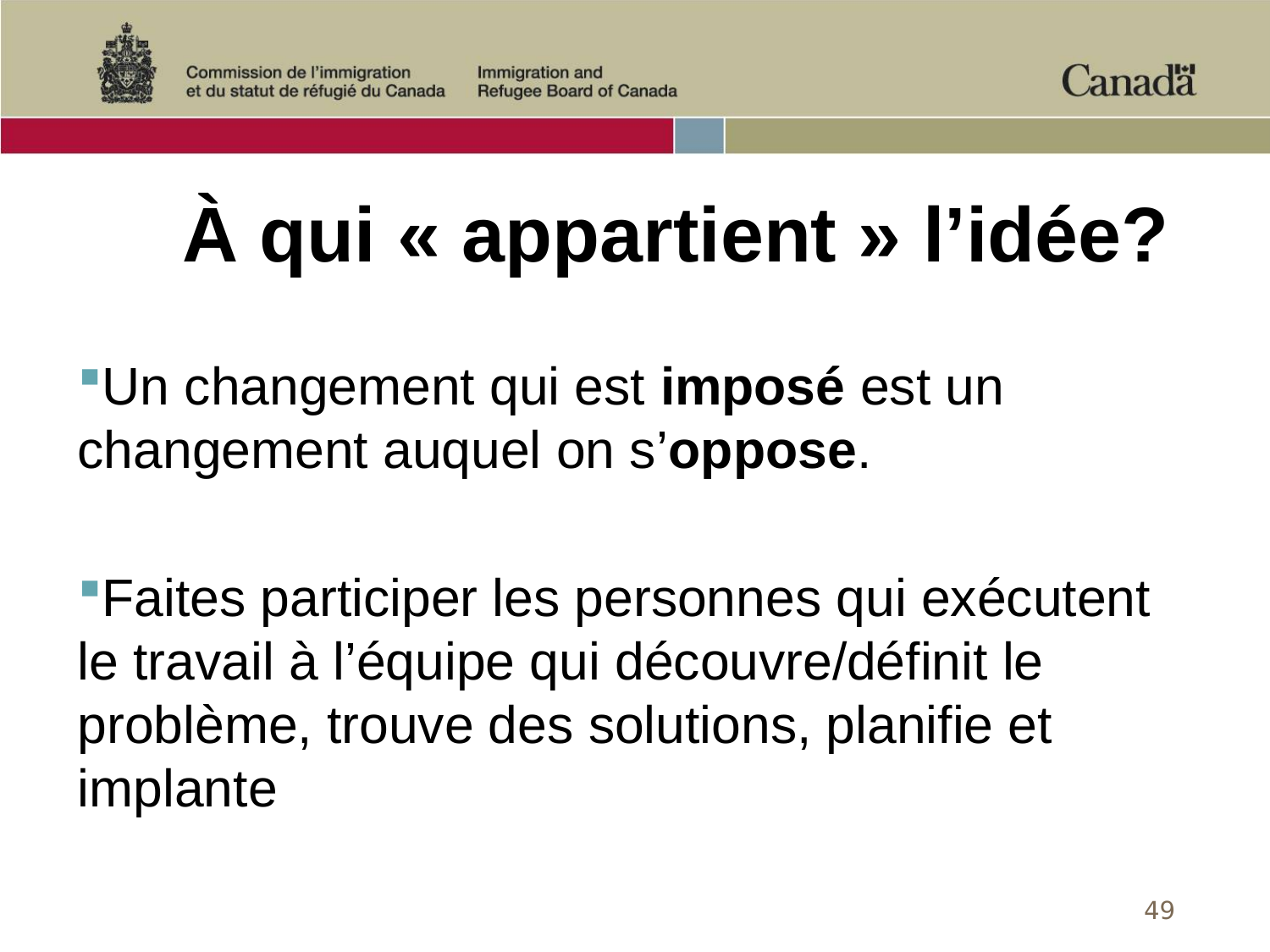

# À qui « appartient » l’idée?
Un changement qui est imposé est un changement auquel on s’oppose.

Faites participer les personnes qui exécutent le travail à l’équipe qui découvre/définit le problème, trouve des solutions, planifie et implante
49